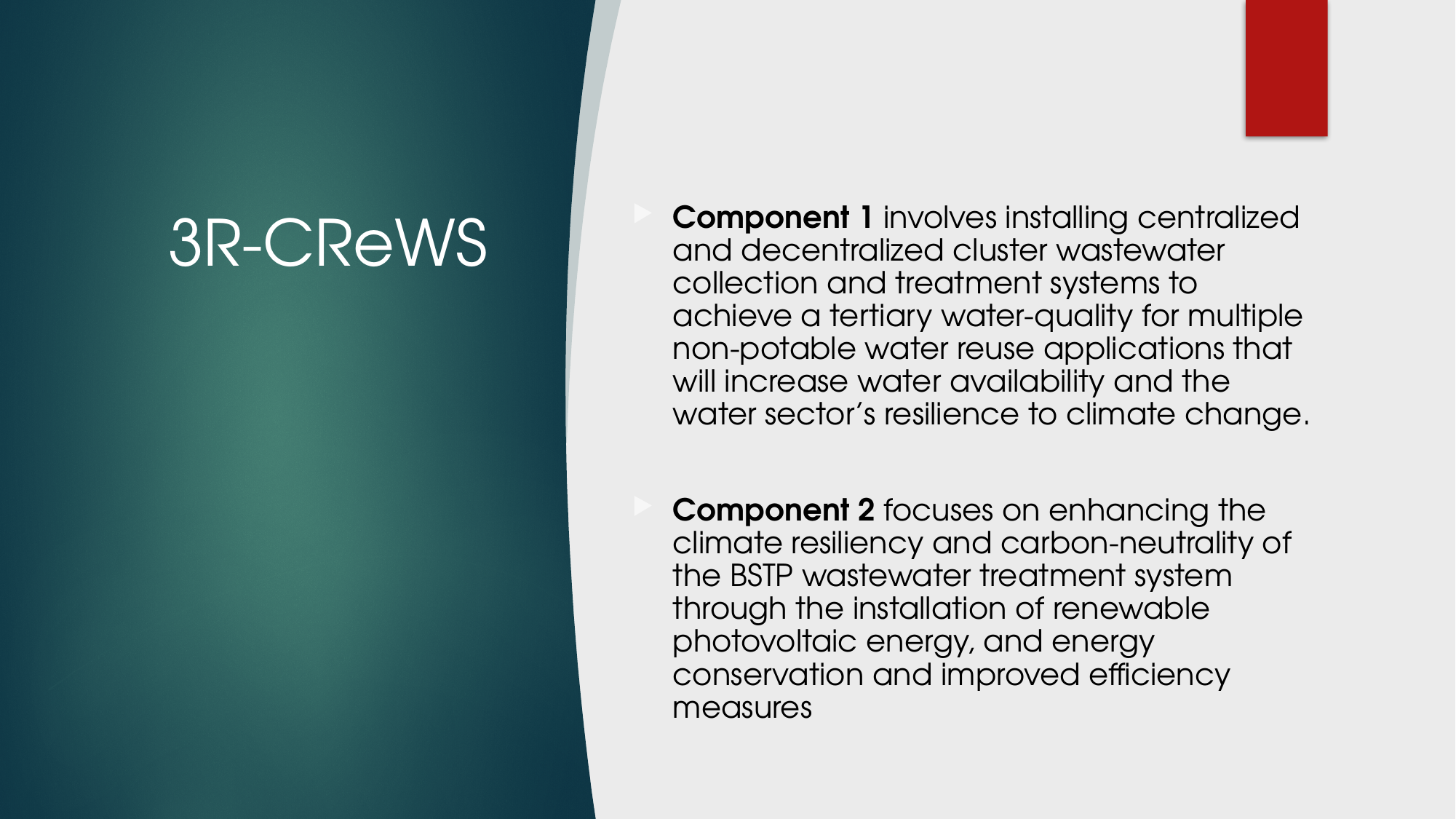

# 3R-CReWS
Component 1 involves installing centralized and decentralized cluster wastewater collection and treatment systems to achieve a tertiary water-quality for multiple non-potable water reuse applications that will increase water availability and the water sector’s resilience to climate change.

Component 2 focuses on enhancing the climate resiliency and carbon-neutrality of the BSTP wastewater treatment system through the installation of renewable photovoltaic energy, and energy conservation and improved efficiency measures